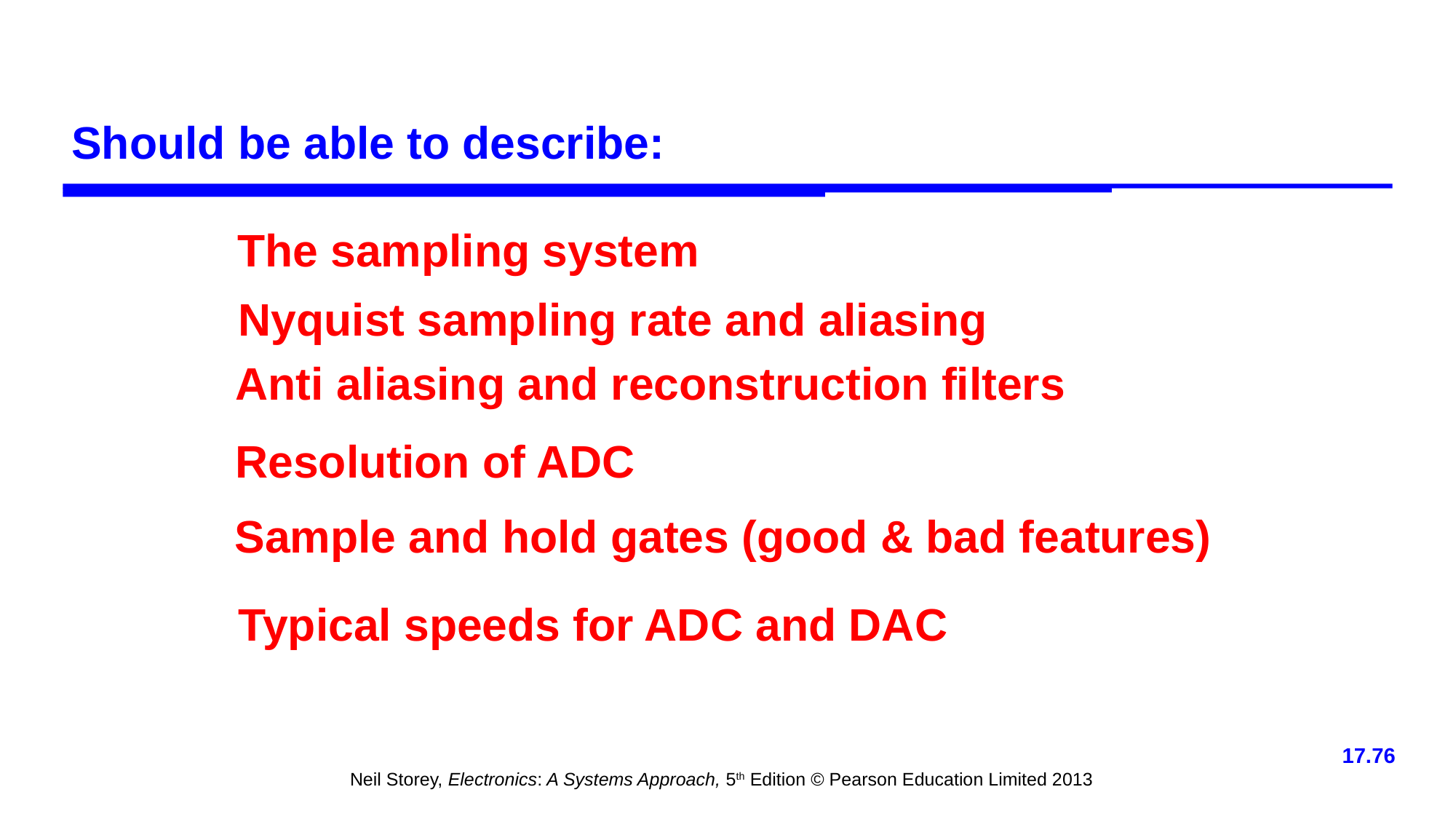

# Should be able to describe:
The sampling system
Nyquist sampling rate and aliasing
Anti aliasing and reconstruction filters
Resolution of ADC
Sample and hold gates (good & bad features)
Typical speeds for ADC and DAC